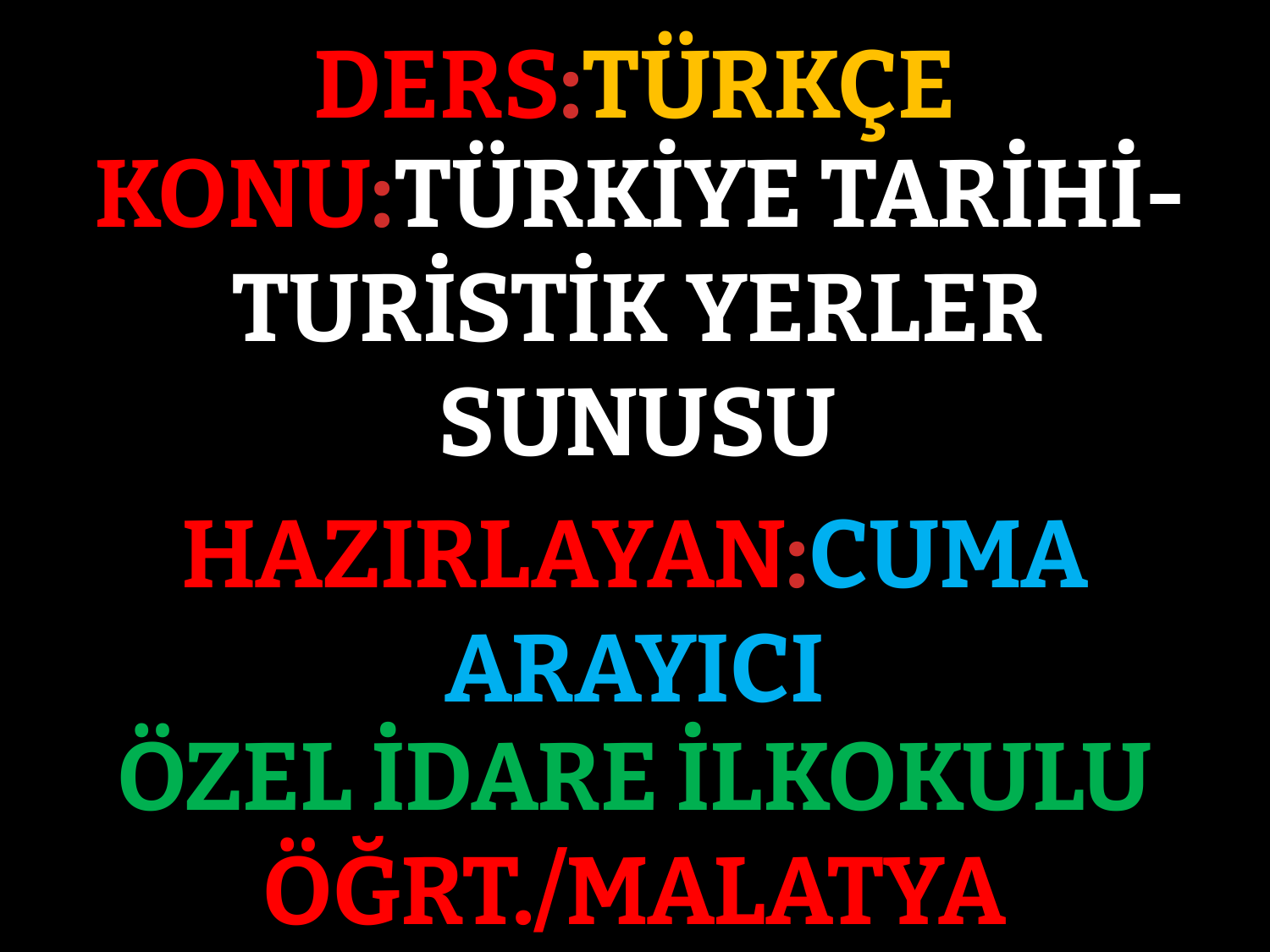

DERS:TÜRKÇE
KONU:TÜRKİYE TARİHİ-TURİSTİK YERLER SUNUSU
HAZIRLAYAN:CUMA ARAYICI
ÖZEL İDARE İLKOKULU ÖĞRT./MALATYA